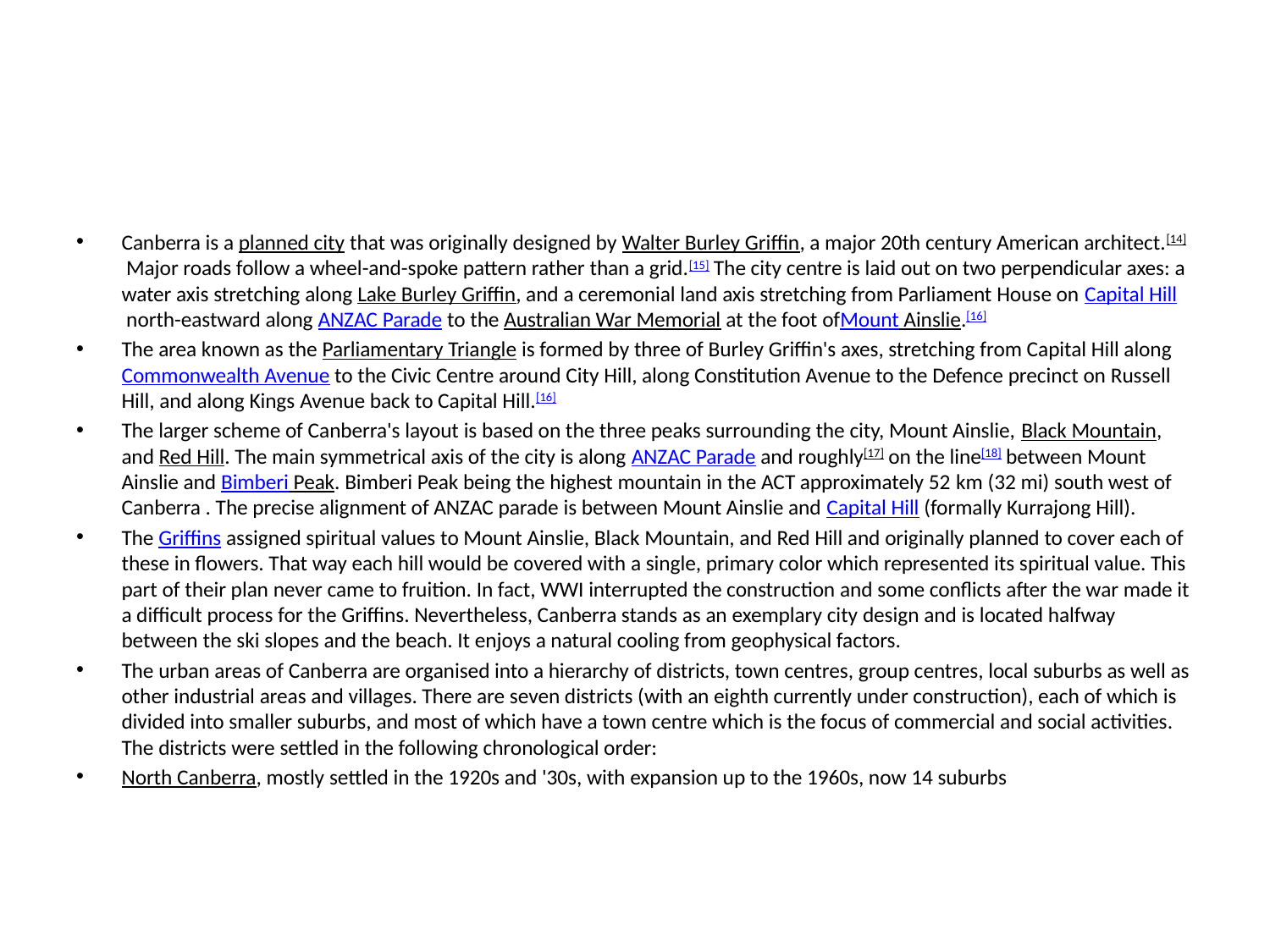

#
Canberra is a planned city that was originally designed by Walter Burley Griffin, a major 20th century American architect.[14] Major roads follow a wheel-and-spoke pattern rather than a grid.[15] The city centre is laid out on two perpendicular axes: a water axis stretching along Lake Burley Griffin, and a ceremonial land axis stretching from Parliament House on Capital Hill north-eastward along ANZAC Parade to the Australian War Memorial at the foot ofMount Ainslie.[16]
The area known as the Parliamentary Triangle is formed by three of Burley Griffin's axes, stretching from Capital Hill along Commonwealth Avenue to the Civic Centre around City Hill, along Constitution Avenue to the Defence precinct on Russell Hill, and along Kings Avenue back to Capital Hill.[16]
The larger scheme of Canberra's layout is based on the three peaks surrounding the city, Mount Ainslie, Black Mountain, and Red Hill. The main symmetrical axis of the city is along ANZAC Parade and roughly[17] on the line[18] between Mount Ainslie and Bimberi Peak. Bimberi Peak being the highest mountain in the ACT approximately 52 km (32 mi) south west of Canberra . The precise alignment of ANZAC parade is between Mount Ainslie and Capital Hill (formally Kurrajong Hill).
The Griffins assigned spiritual values to Mount Ainslie, Black Mountain, and Red Hill and originally planned to cover each of these in flowers. That way each hill would be covered with a single, primary color which represented its spiritual value. This part of their plan never came to fruition. In fact, WWI interrupted the construction and some conflicts after the war made it a difficult process for the Griffins. Nevertheless, Canberra stands as an exemplary city design and is located halfway between the ski slopes and the beach. It enjoys a natural cooling from geophysical factors.
The urban areas of Canberra are organised into a hierarchy of districts, town centres, group centres, local suburbs as well as other industrial areas and villages. There are seven districts (with an eighth currently under construction), each of which is divided into smaller suburbs, and most of which have a town centre which is the focus of commercial and social activities. The districts were settled in the following chronological order:
North Canberra, mostly settled in the 1920s and '30s, with expansion up to the 1960s, now 14 suburbs